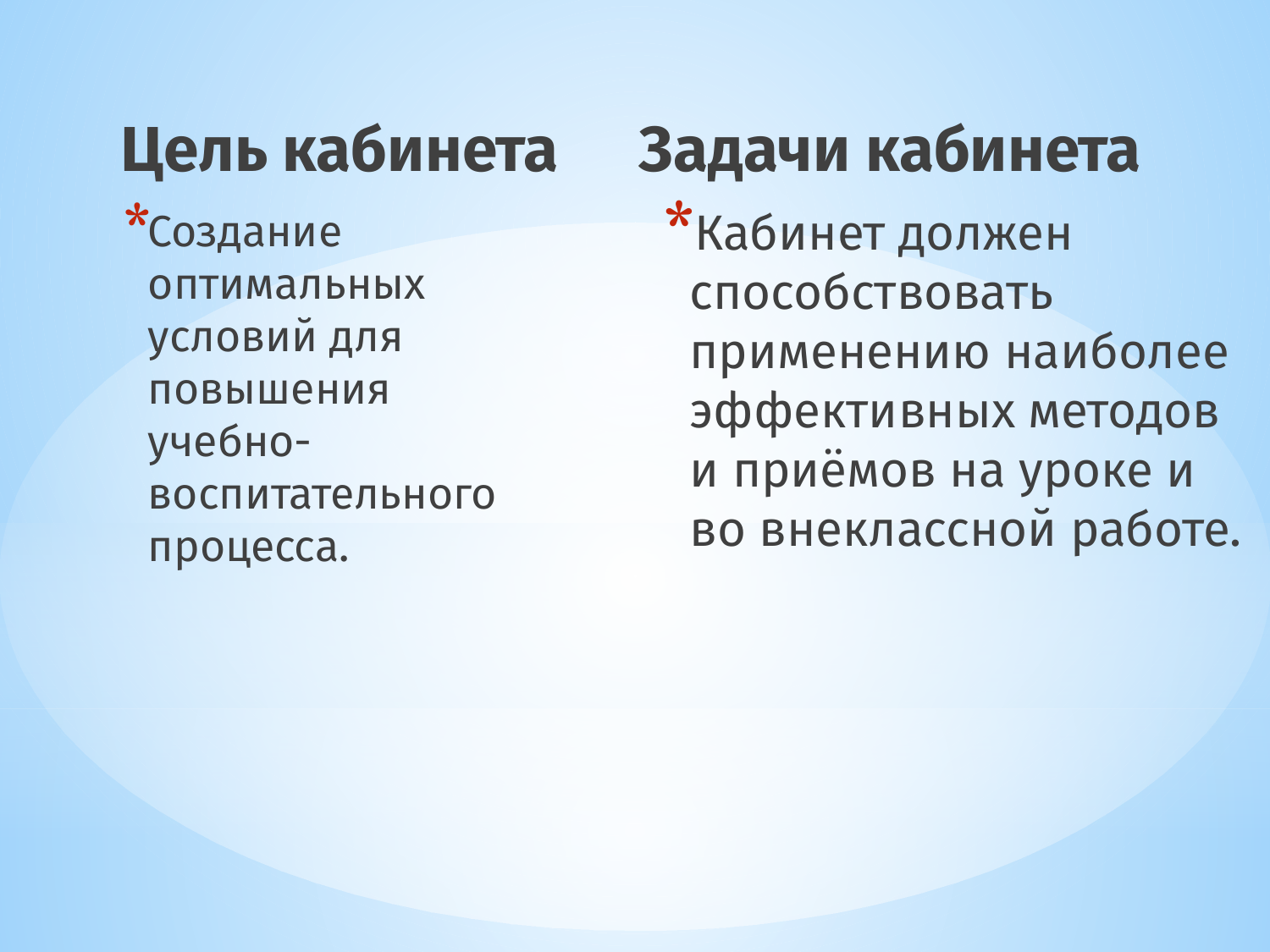

Цель кабинета
Задачи кабинета
Кабинет должен способствовать применению наиболее эффективных методов и приёмов на уроке и во внеклассной работе.
Создание оптимальных условий для повышения учебно-воспитательного процесса.